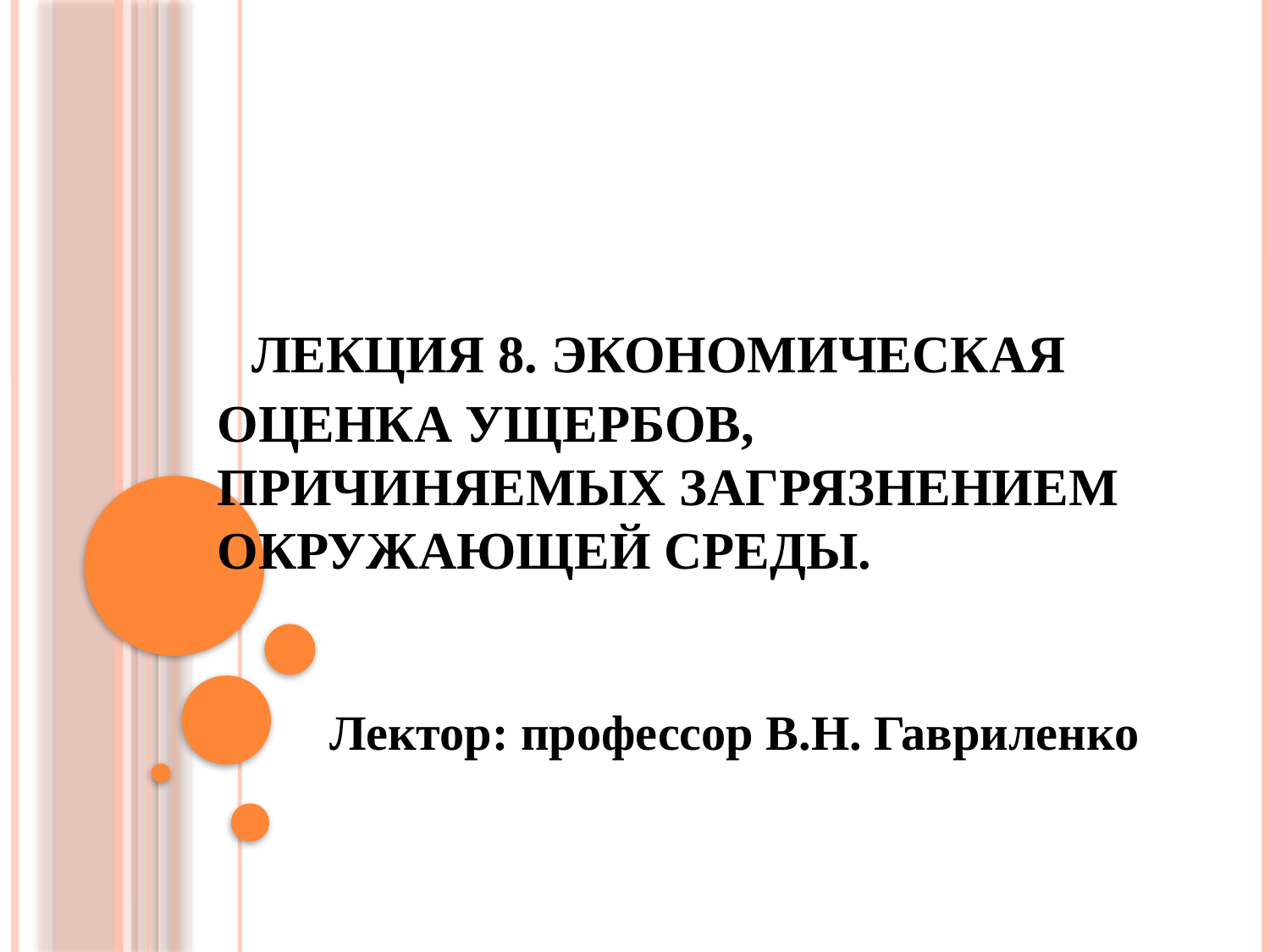

# Лекция 8. Экономическая оценка ущербов, причиняемых загрязнением окружающей среды.
Лектор: профессор В.Н. Гавриленко